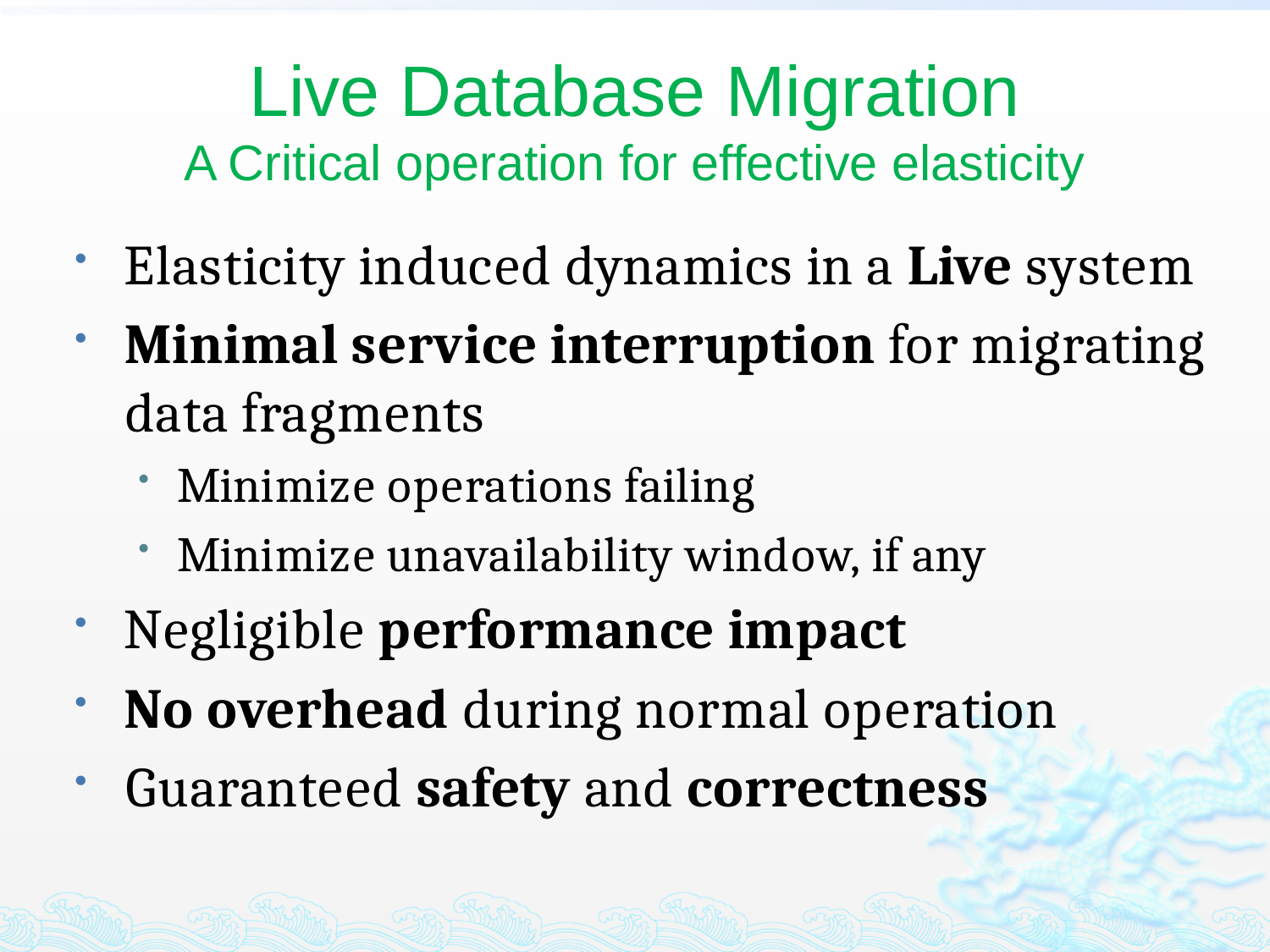

# Live Database Migration A Critical operation for effective elasticity
Elasticity induced dynamics in a Live system
Minimal service interruption for migrating data fragments
Minimize operations failing
Minimize unavailability window, if any
Negligible performance impact
No overhead during normal operation
Guaranteed safety and correctness